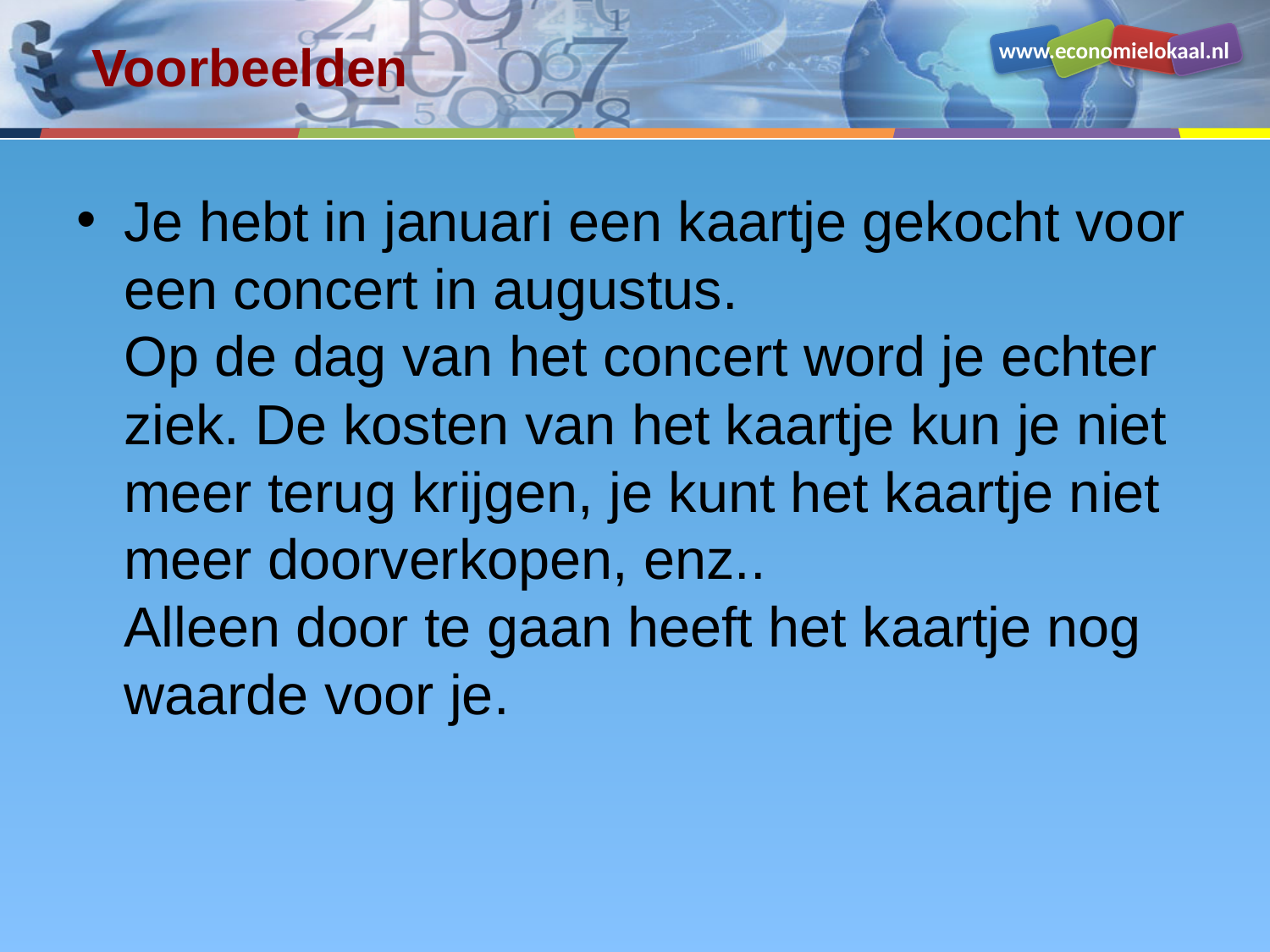

# Voorbeelden
Je hebt in januari een kaartje gekocht voor een concert in augustus.
Op de dag van het concert word je echter ziek. De kosten van het kaartje kun je niet meer terug krijgen, je kunt het kaartje niet meer doorverkopen, enz.. 
Alleen door te gaan heeft het kaartje nog waarde voor je.